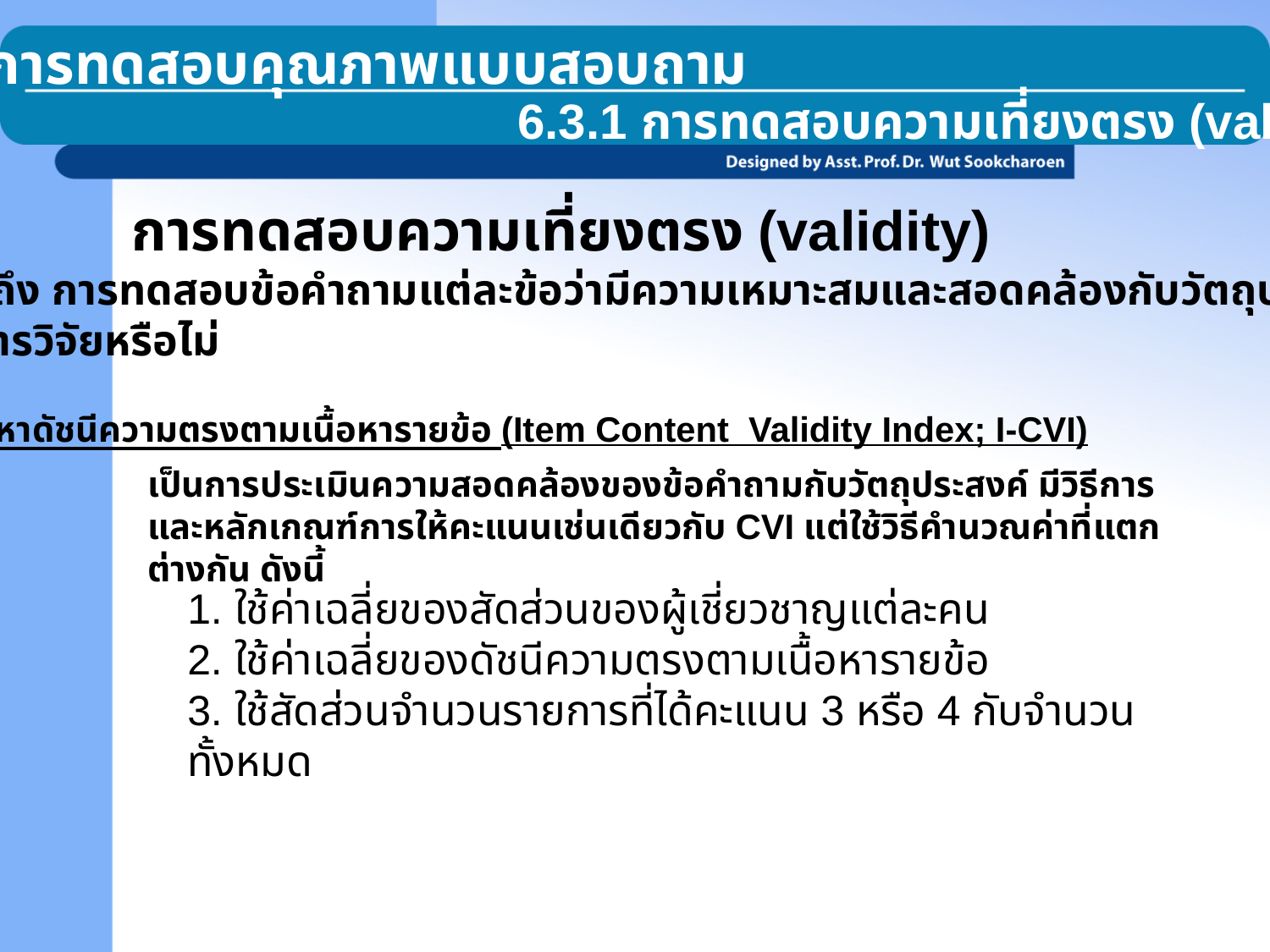

6.3 การทดสอบคุณภาพแบบสอบถาม
6.3.1 การทดสอบความเที่ยงตรง (validity)
การทดสอบความเที่ยงตรง (validity)
หมายถึง การทดสอบข้อคำถามแต่ละข้อว่ามีความเหมาะสมและสอดคล้องกับวัตถุประสงค์
ของการวิจัยหรือไม่
การหาดัชนีความตรงตามเนื้อหารายข้อ (Item Content  Validity Index; I-CVI)
เป็นการประเมินความสอดคล้องของข้อคำถามกับวัตถุประสงค์ มีวิธีการและหลักเกณฑ์การให้คะแนนเช่นเดียวกับ CVI แต่ใช้วิธีคำนวณค่าที่แตกต่างกัน ดังนี้
1. ใช้ค่าเฉลี่ยของสัดส่วนของผู้เชี่ยวชาญแต่ละคน
2. ใช้ค่าเฉลี่ยของดัชนีความตรงตามเนื้อหารายข้อ
3. ใช้สัดส่วนจำนวนรายการที่ได้คะแนน 3 หรือ 4 กับจำนวนทั้งหมด